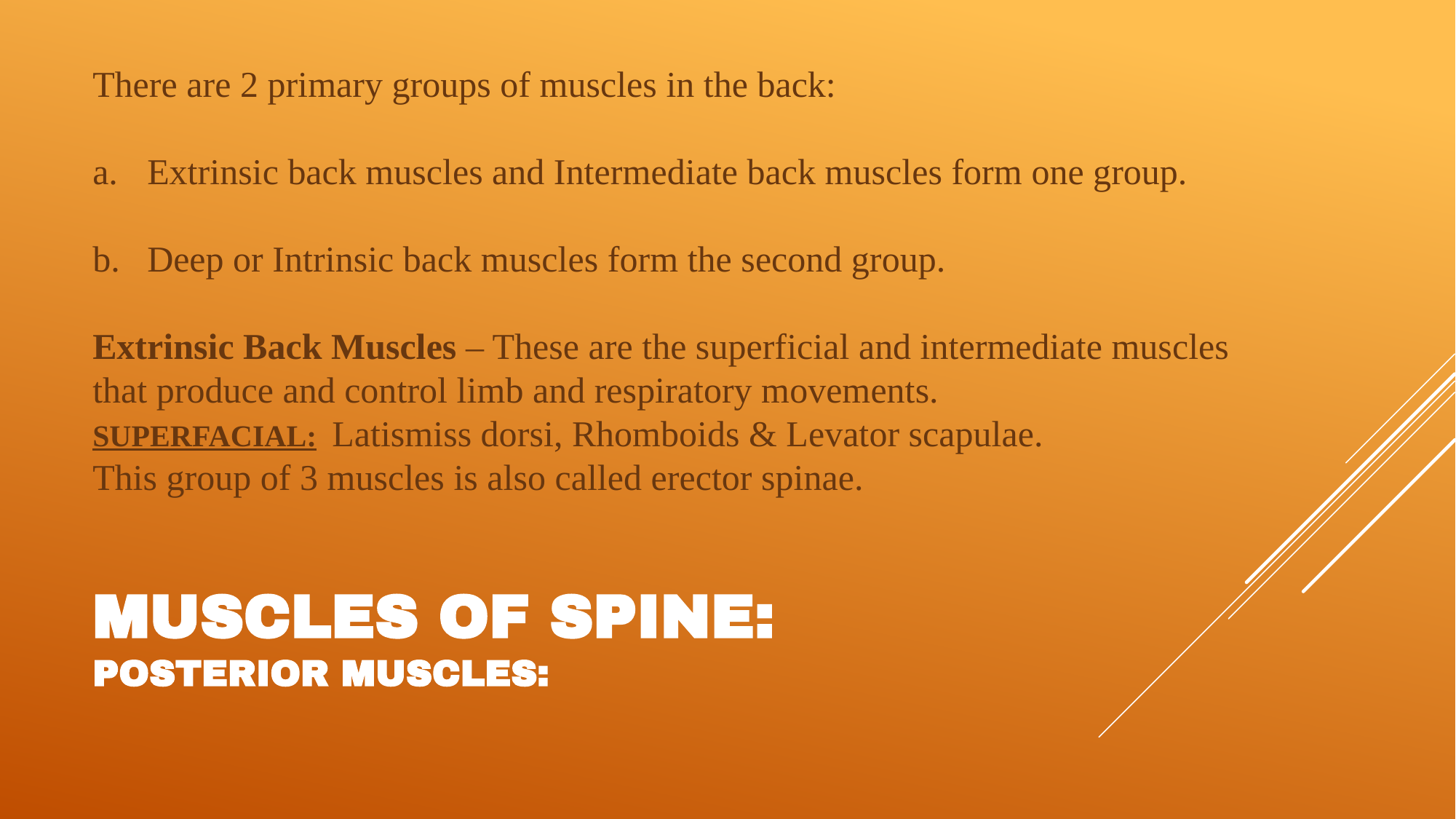

There are 2 primary groups of muscles in the back:

Extrinsic back muscles and Intermediate back muscles form one group.

Deep or Intrinsic back muscles form the second group.

Extrinsic Back Muscles – These are the superficial and intermediate muscles that produce and control limb and respiratory movements.
SUPERFACIAL:  Latismiss dorsi, Rhomboids & Levator scapulae.
This group of 3 muscles is also called erector spinae.

# MUSCLES OF SPINE: posterior muscles: